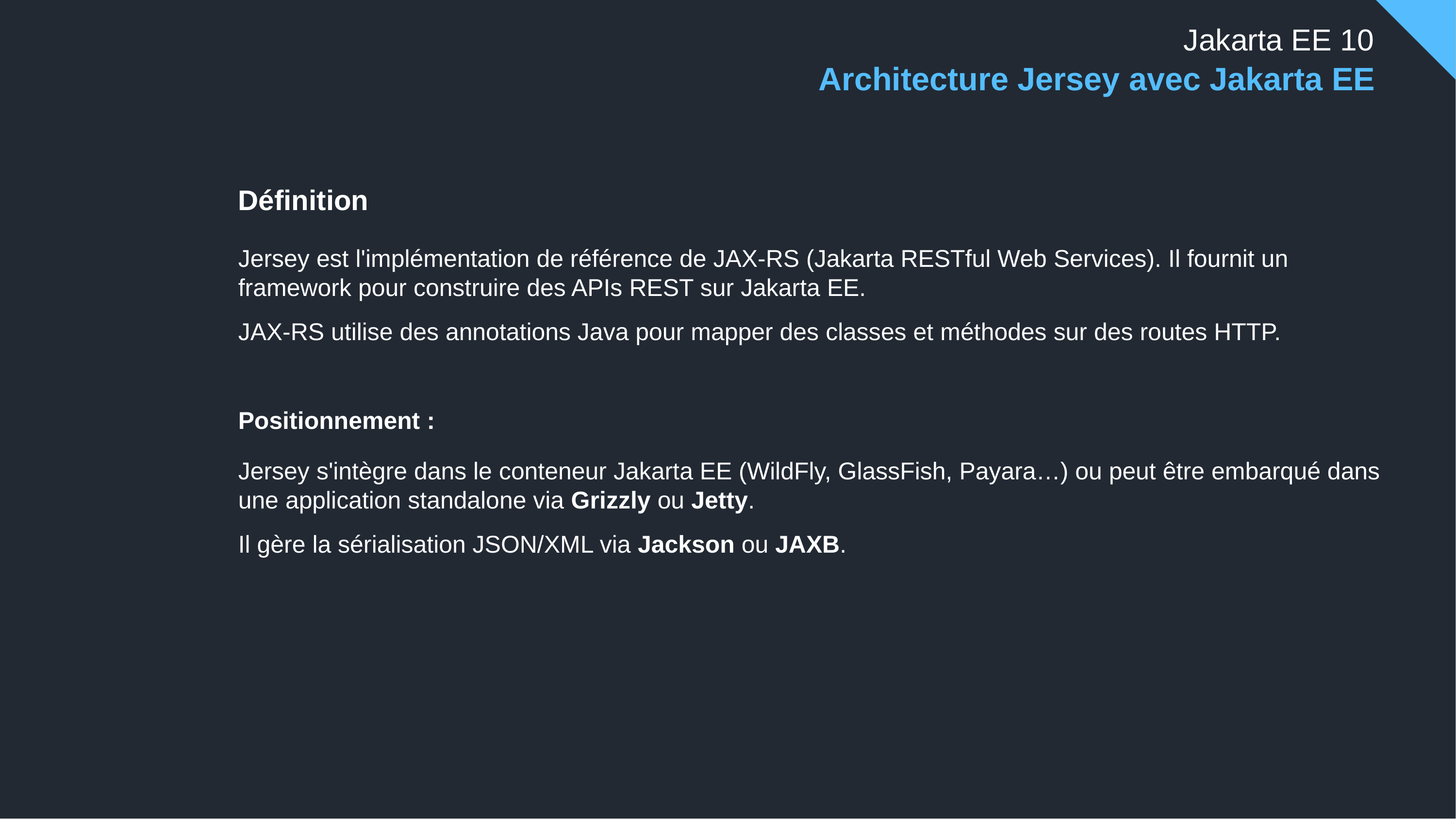

# Jakarta EE 10
Architecture Jersey avec Jakarta EE
Définition

Jersey est l'implémentation de référence de JAX-RS (Jakarta RESTful Web Services). Il fournit un framework pour construire des APIs REST sur Jakarta EE.
JAX-RS utilise des annotations Java pour mapper des classes et méthodes sur des routes HTTP.

Positionnement :
Jersey s'intègre dans le conteneur Jakarta EE (WildFly, GlassFish, Payara…) ou peut être embarqué dans
une application standalone via Grizzly ou Jetty.
Il gère la sérialisation JSON/XML via Jackson ou JAXB.